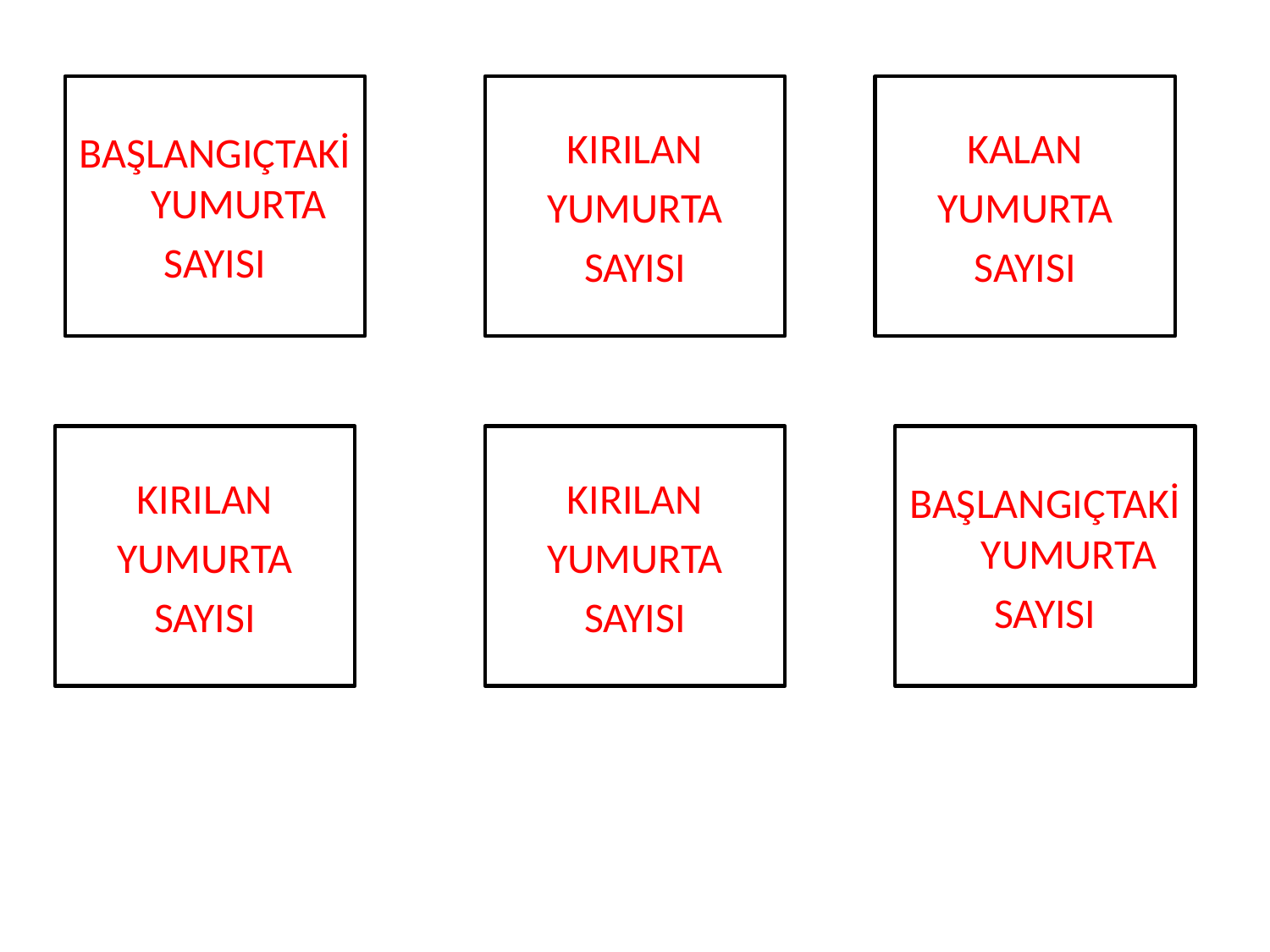

BAŞLANGIÇTAKİ YUMURTA
SAYISI
KIRILAN
YUMURTA
SAYISI
KALAN
YUMURTA
SAYISI
KIRILAN
YUMURTA
SAYISI
KIRILAN
YUMURTA
SAYISI
BAŞLANGIÇTAKİ YUMURTA
SAYISI